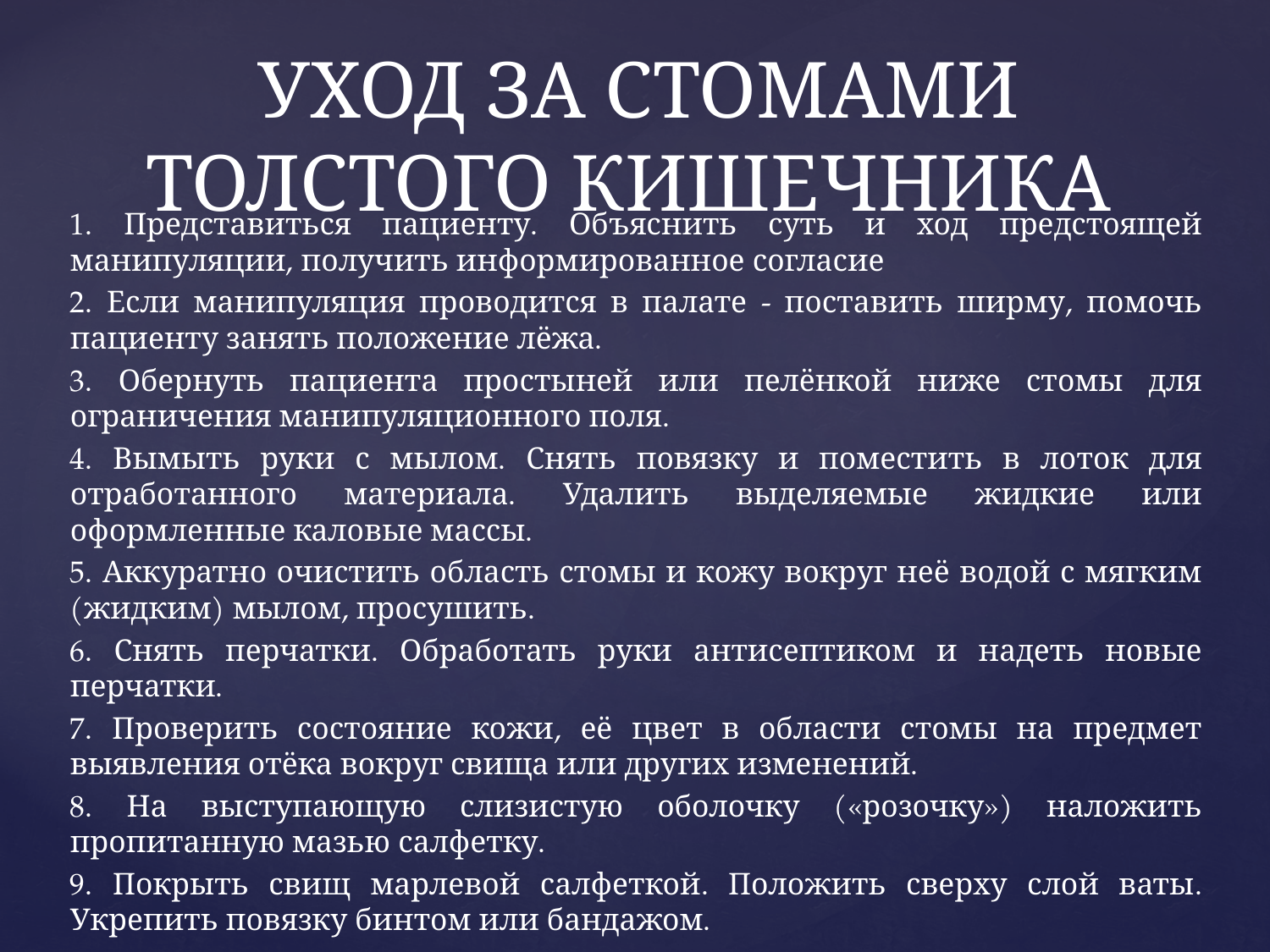

# УХОД ЗА СТОМАМИ ТОЛСТОГО КИШЕЧНИКА
1. Представиться пациенту. Объяснить суть и ход предстоящей манипуляции, получить информированное согласие
2. Если манипуляция проводится в палате - поставить ширму, помочь пациенту занять положение лёжа.
3. Обернуть пациента простыней или пелёнкой ниже стомы для ограничения манипуляционного поля.
4. Вымыть руки с мылом. Снять повязку и поместить в лоток для отработанного материала. Удалить выделяемые жидкие или оформленные каловые массы.
5. Аккуратно очистить область стомы и кожу вокруг неё водой с мягким (жидким) мылом, просушить.
6. Снять перчатки. Обработать руки антисептиком и надеть новые перчатки.
7. Проверить состояние кожи, её цвет в области стомы на предмет выявления отёка вокруг свища или других изменений.
8. На выступающую слизистую оболочку («розочку») наложить пропитанную мазью салфетку.
9. Покрыть свищ марлевой салфеткой. Положить сверху слой ваты. Укрепить повязку бинтом или бандажом.